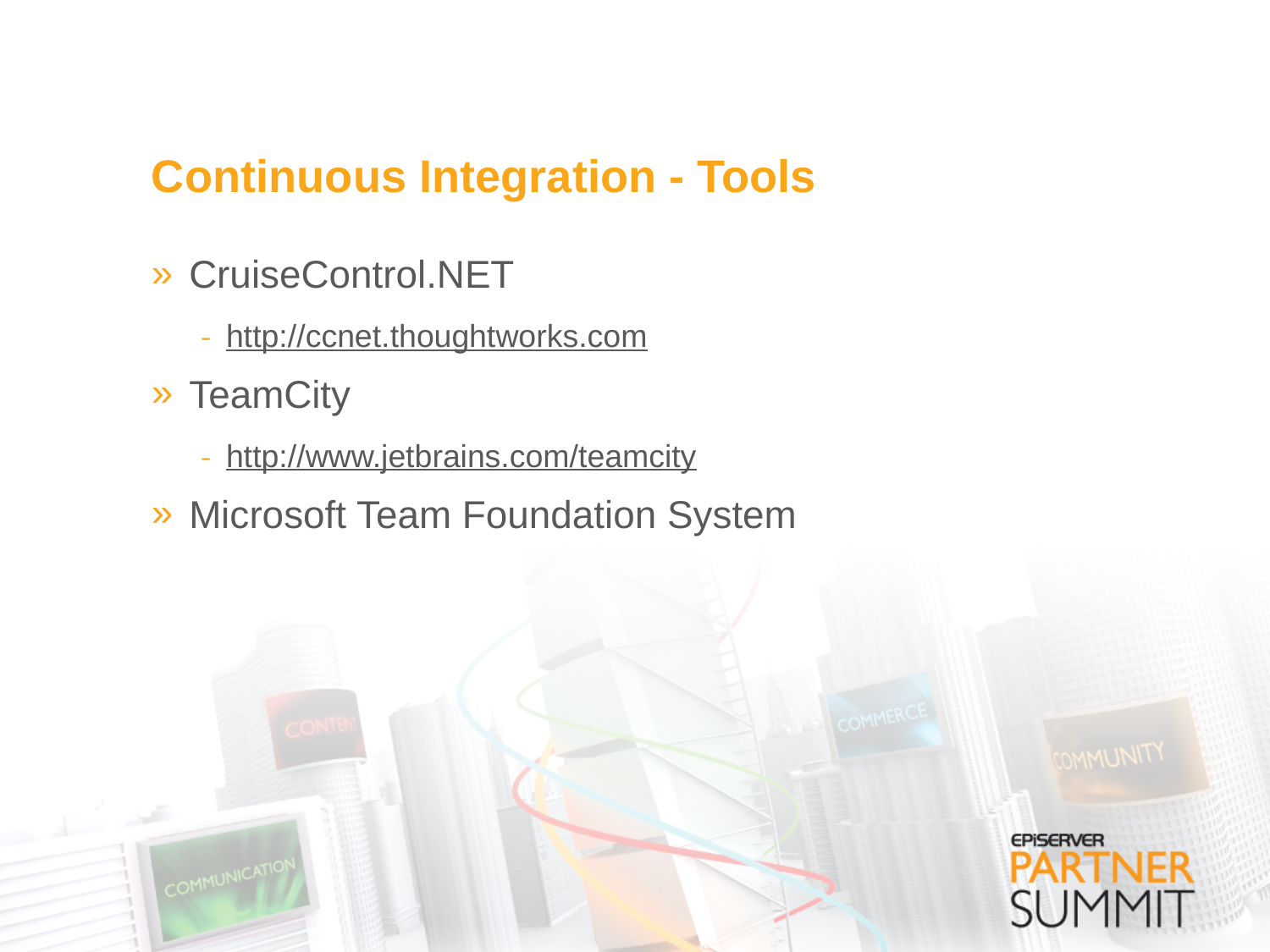

# Continuous Integration - Tools
CruiseControl.NET
http://ccnet.thoughtworks.com
TeamCity
http://www.jetbrains.com/teamcity
Microsoft Team Foundation System